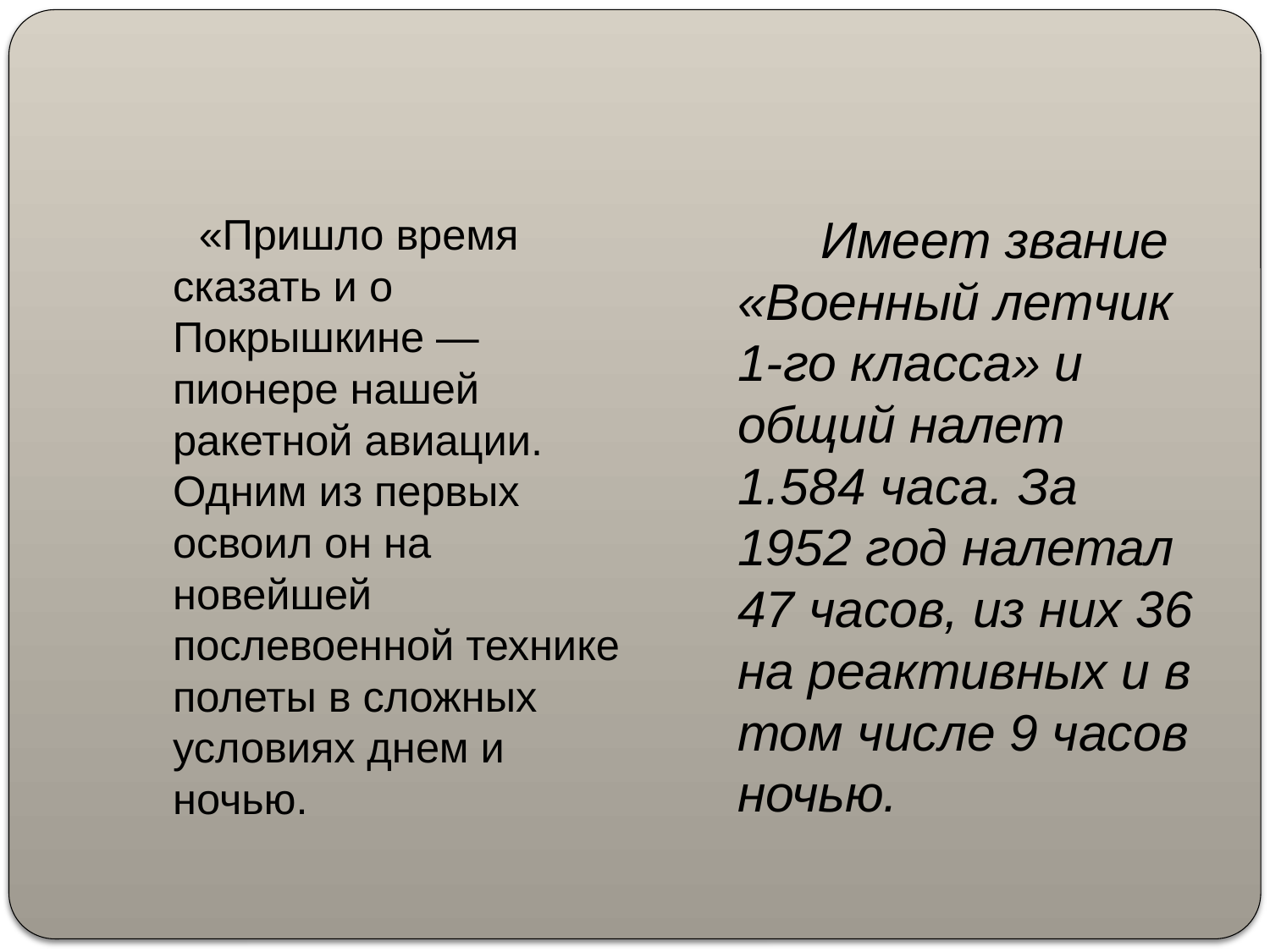

#
     «Пришло время сказать и о Покрышкине — пионере нашей ракетной авиации. Одним из первых освоил он на новейшей послевоенной технике полеты в сложных условиях днем и ночью.

          Имеет звание «Военный летчик 1-го класса» и общий налет 1.584 часа. За 1952 год налетал 47 часов, из них 36 на реактивных и в том числе 9 часов ночью.